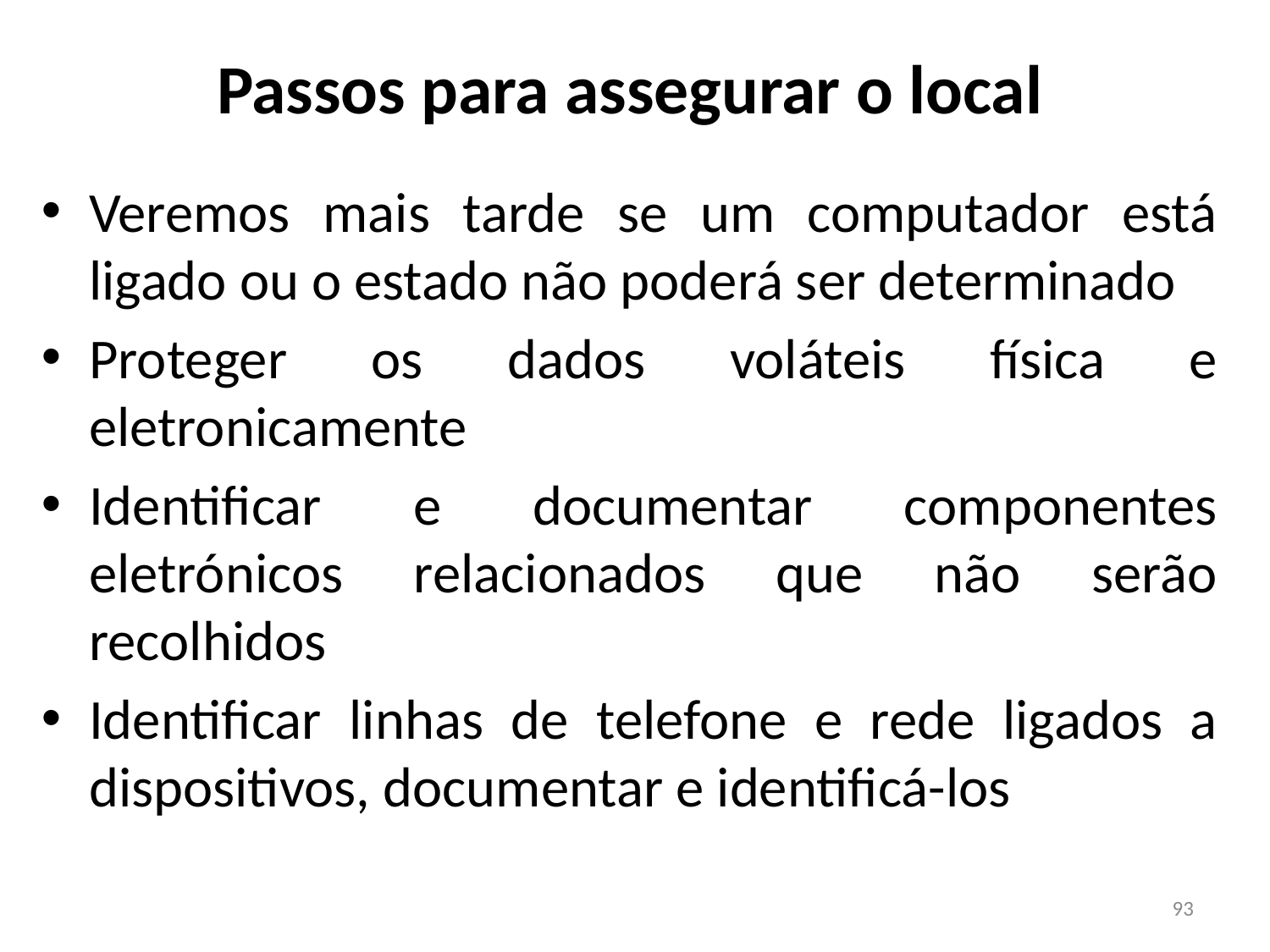

# Passos para assegurar o local
Veremos mais tarde se um computador está ligado ou o estado não poderá ser determinado
Proteger os dados voláteis física e eletronicamente
Identificar e documentar componentes eletrónicos relacionados que não serão recolhidos
Identificar linhas de telefone e rede ligados a dispositivos, documentar e identificá-los
93